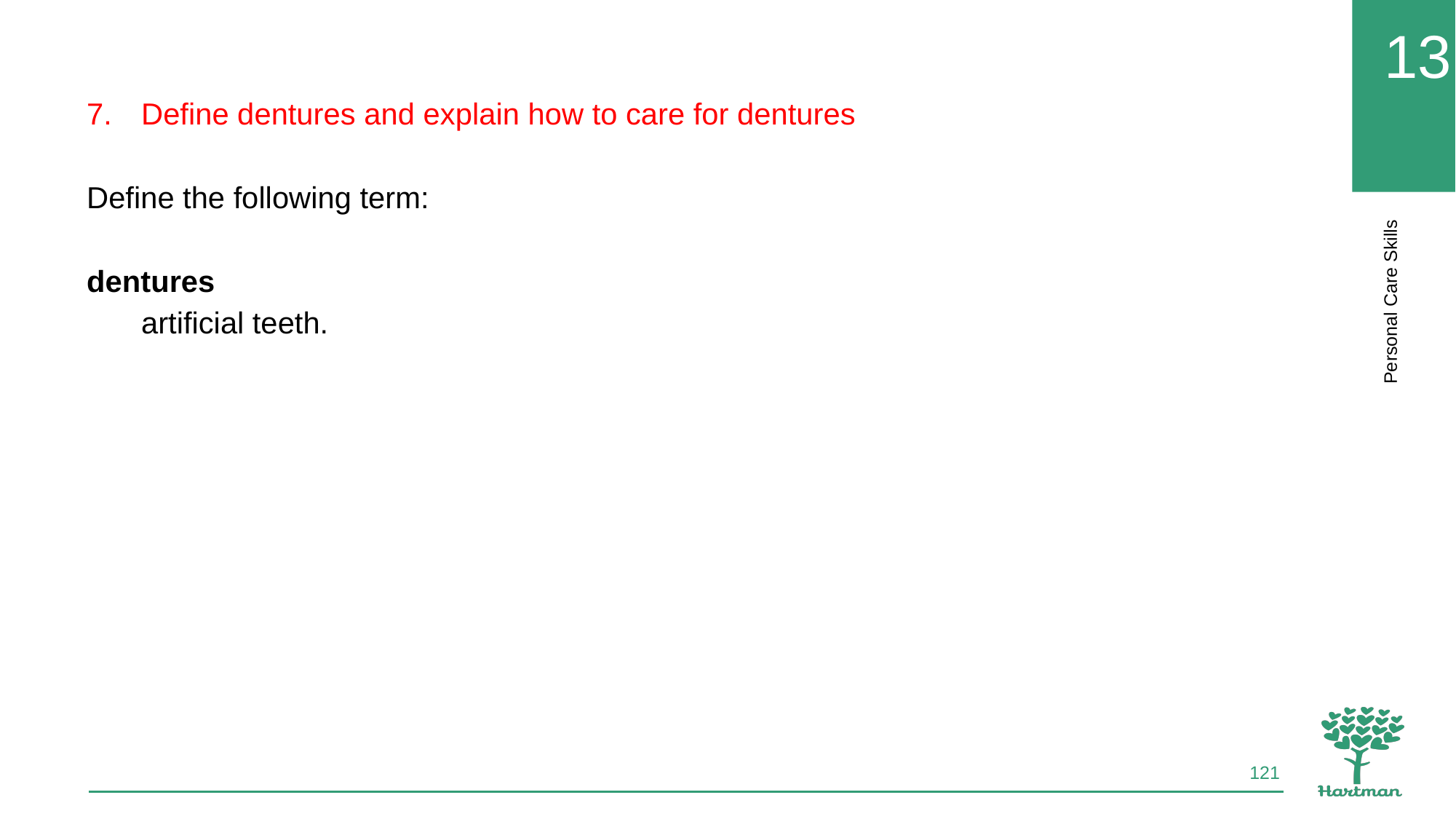

Define dentures and explain how to care for dentures

Define the following term:

dentures
artificial teeth.

121